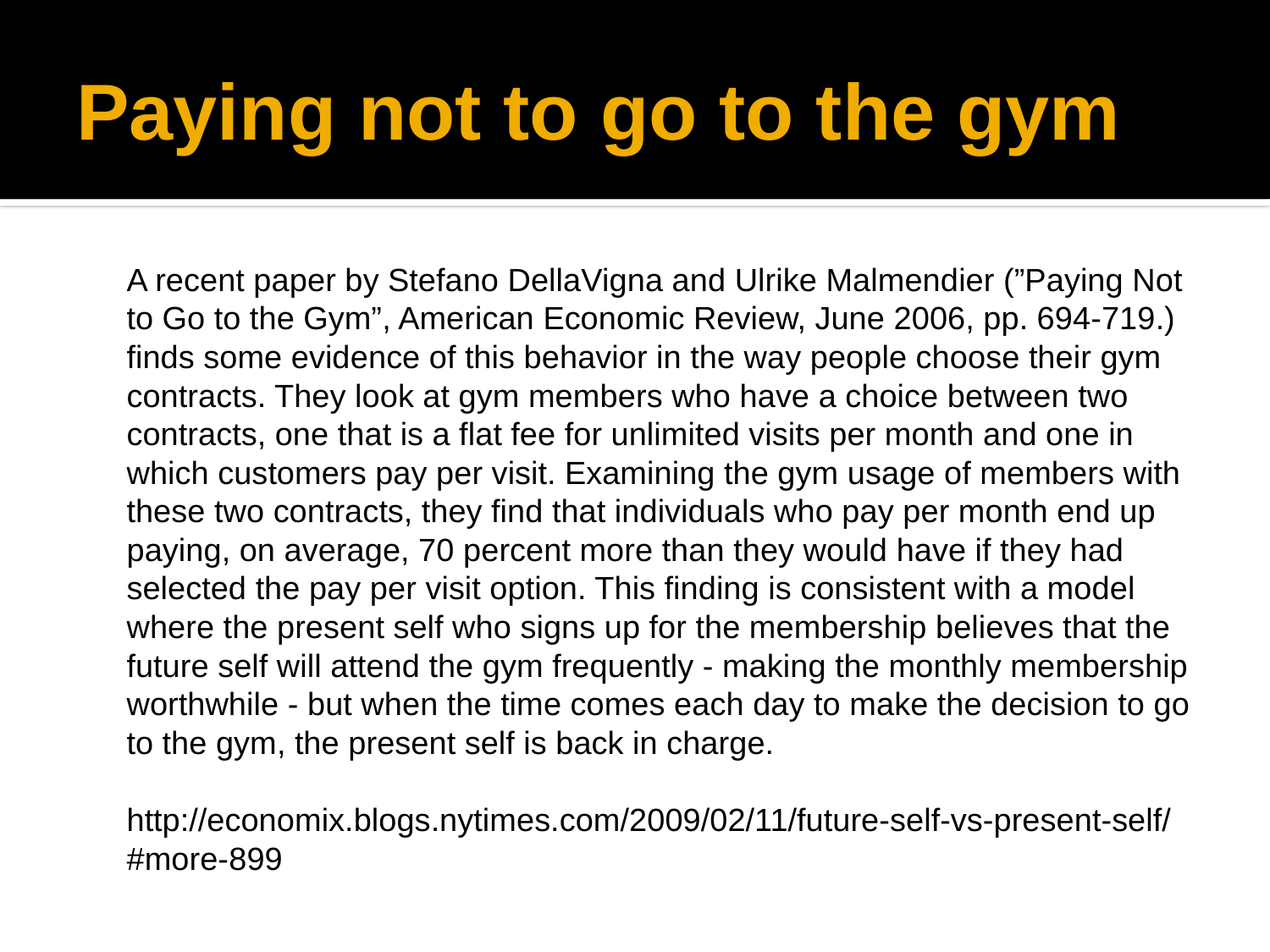

# Paying not to go to the gym
	A recent paper by Stefano DellaVigna and Ulrike Malmendier (”Paying Not to Go to the Gym”, American Economic Review, June 2006, pp. 694-719.) finds some evidence of this behavior in the way people choose their gym contracts. They look at gym members who have a choice between two contracts, one that is a flat fee for unlimited visits per month and one in which customers pay per visit. Examining the gym usage of members with these two contracts, they find that individuals who pay per month end up paying, on average, 70 percent more than they would have if they had selected the pay per visit option. This finding is consistent with a model where the present self who signs up for the membership believes that the future self will attend the gym frequently - making the monthly membership worthwhile - but when the time comes each day to make the decision to go to the gym, the present self is back in charge.

	http://economix.blogs.nytimes.com/2009/02/11/future-self-vs-present-self/#more-899